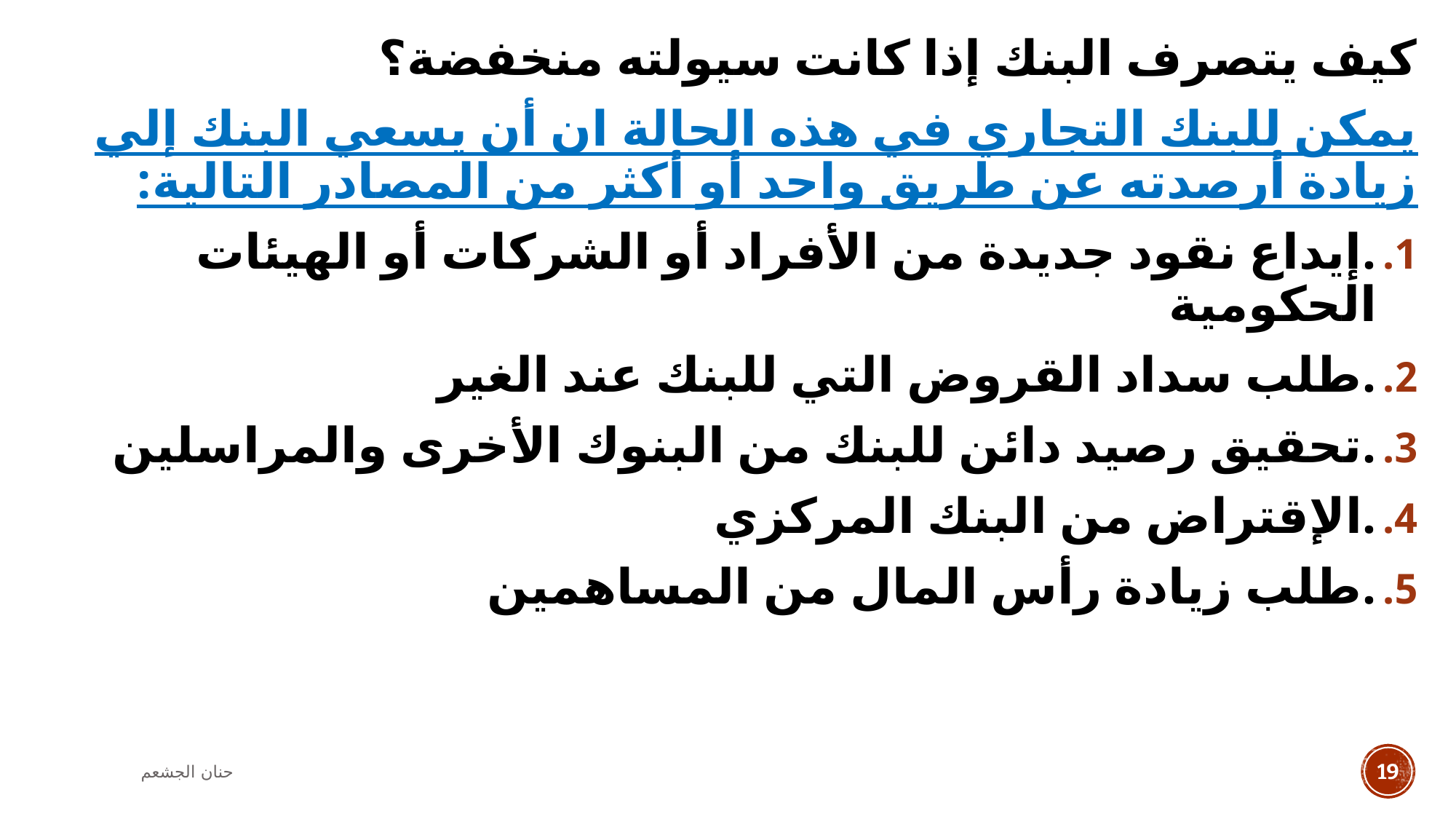

كيف يتصرف البنك إذا كانت سيولته منخفضة؟
يمكن للبنك التجاري في هذه الحالة ان أن يسعي البنك إلي زيادة أرصدته عن طريق واحد أو أكثر من المصادر التالية:
.إيداع نقود جديدة من الأفراد أو الشركات أو الهيئات الحكومية
.طلب سداد القروض التي للبنك عند الغير
.تحقيق رصيد دائن للبنك من البنوك الأخرى والمراسلين
.الإقتراض من البنك المركزي
.طلب زيادة رأس المال من المساهمين

حنان الجشعم
19